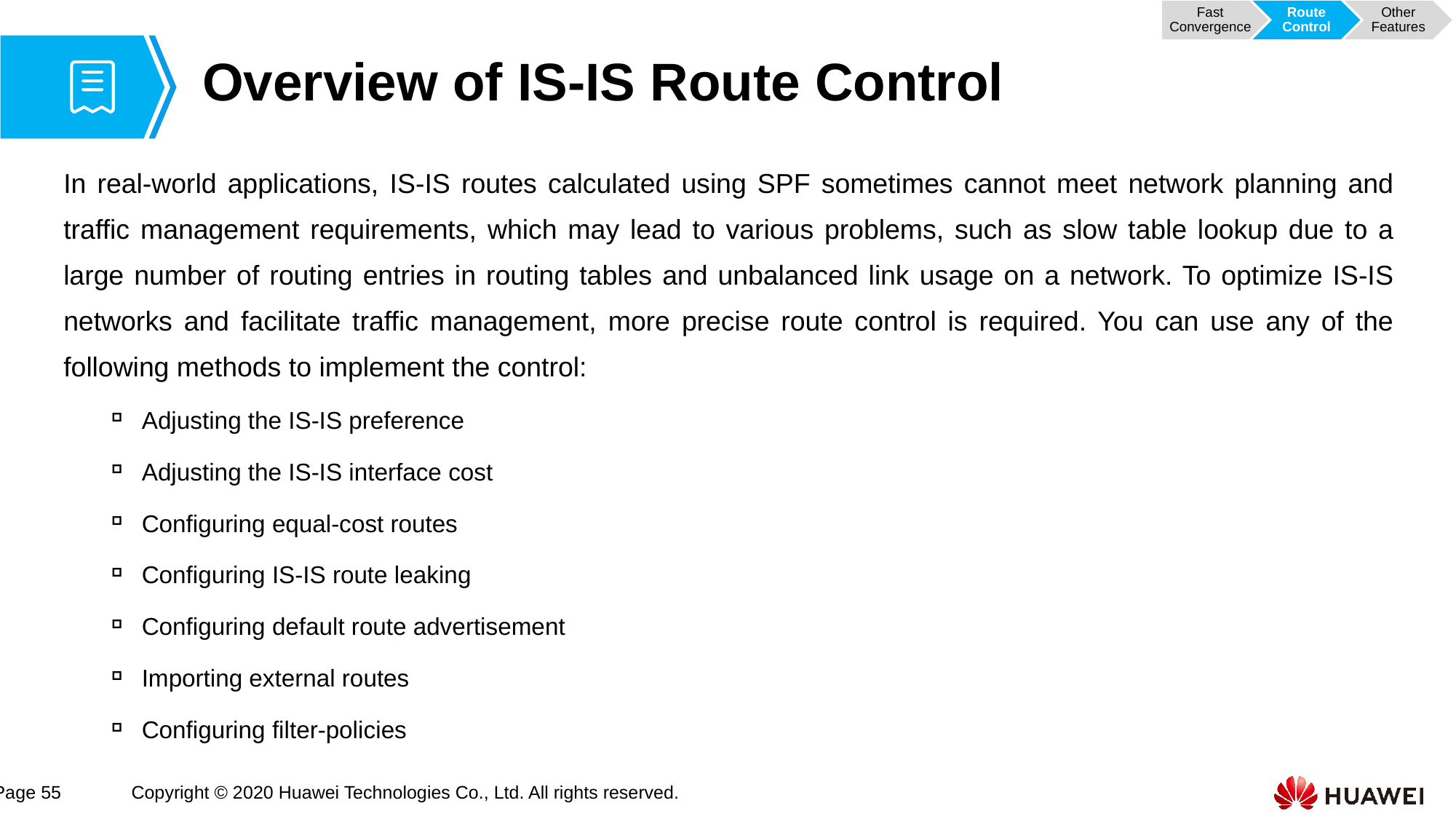

Fast Convergence
Route Control
Other Features
# Overview of IS-IS Route Control
In real-world applications, IS-IS routes calculated using SPF sometimes cannot meet network planning and traffic management requirements, which may lead to various problems, such as slow table lookup due to a large number of routing entries in routing tables and unbalanced link usage on a network. To optimize IS-IS networks and facilitate traffic management, more precise route control is required. You can use any of the following methods to implement the control:
Adjusting the IS-IS preference
Adjusting the IS-IS interface cost
Configuring equal-cost routes
Configuring IS-IS route leaking
Configuring default route advertisement
Importing external routes
Configuring filter-policies